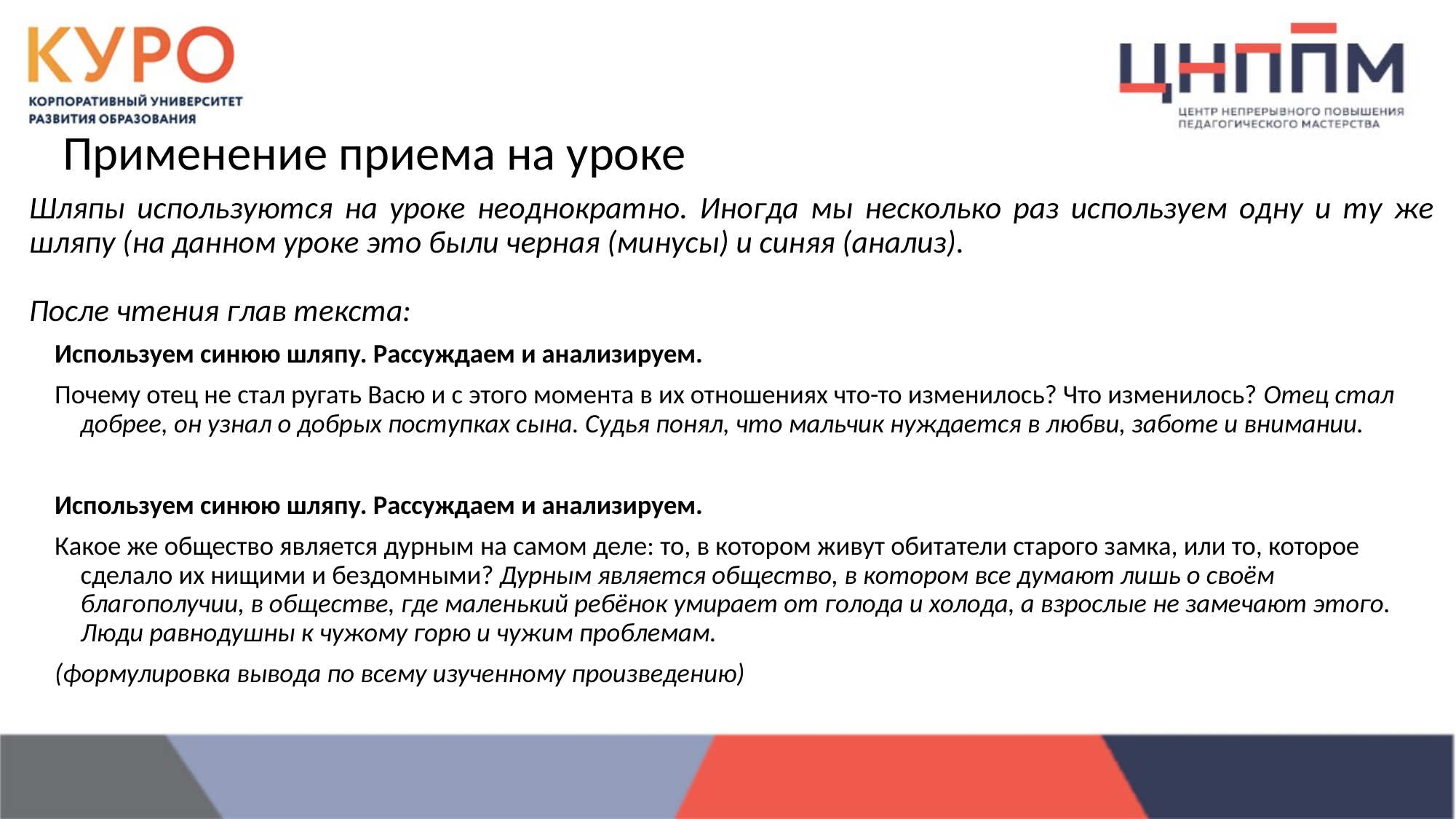

# Применение приема на уроке
Шляпы используются на уроке неоднократно. Иногда мы несколько раз используем одну и ту же шляпу (на данном уроке это были черная (минусы) и синяя (анализ).

После чтения глав текста:
Используем синюю шляпу. Рассуждаем и анализируем.
Почему отец не стал ругать Васю и с этого момента в их отношениях что-то изменилось? Что изменилось? Отец стал добрее, он узнал о добрых поступках сына. Судья понял, что мальчик нуждается в любви, заботе и внимании.

Используем синюю шляпу. Рассуждаем и анализируем.
Какое же общество является дурным на самом деле: то, в котором живут обитатели старого замка, или то, которое сделало их нищими и бездомными? Дурным является общество, в котором все думают лишь о своём благополучии, в обществе, где маленький ребёнок умирает от голода и холода, а взрослые не замечают этого. Люди равнодушны к чужому горю и чужим проблемам.
(формулировка вывода по всему изученному произведению)